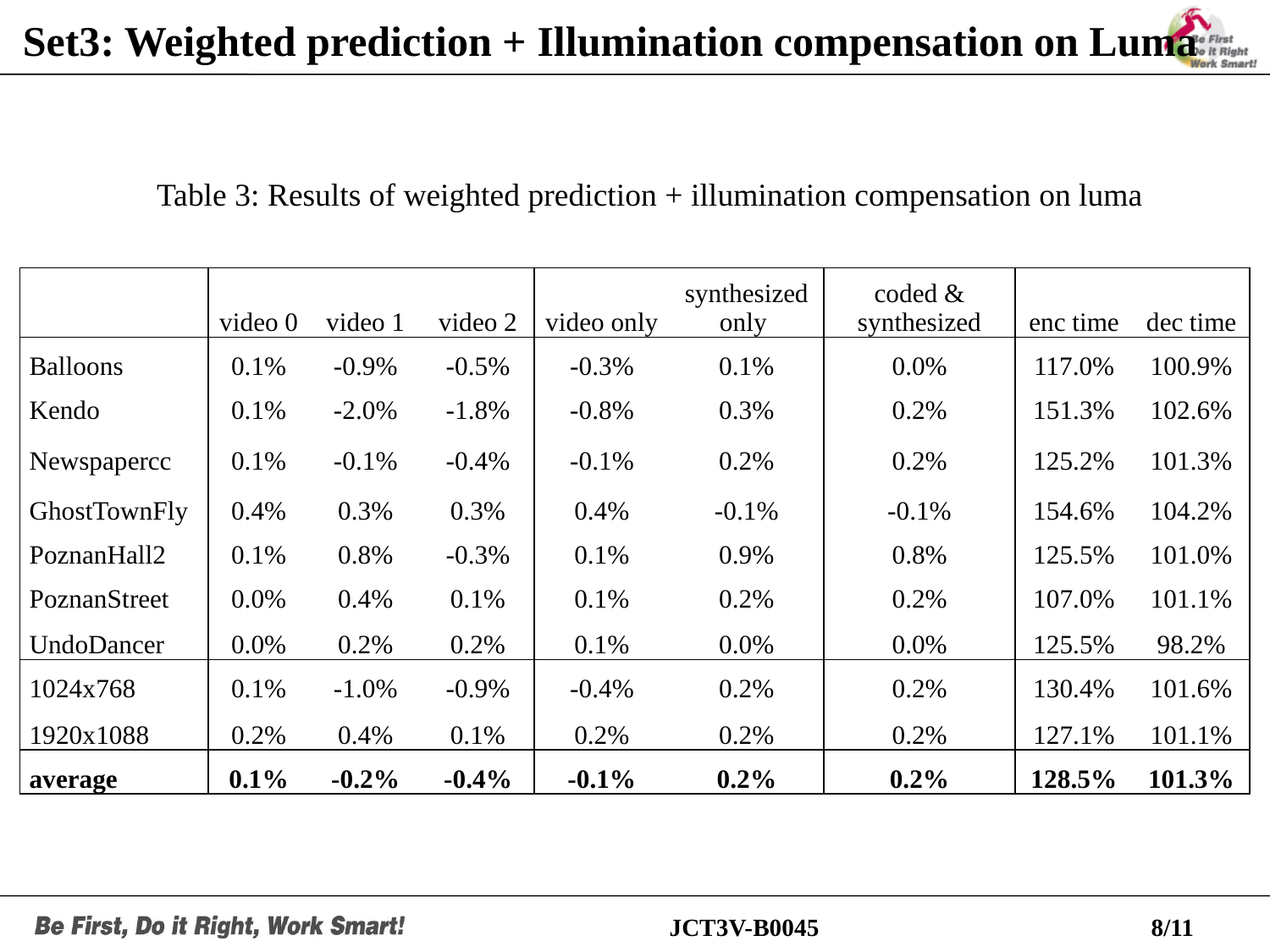

# Set3: Weighted prediction + Illumination compensation on Luma
Table 3: Results of weighted prediction + illumination compensation on luma
|  | video 0 | video 1 | video 2 | video only | synthesized only | coded & synthesized | enc time | dec time |
| --- | --- | --- | --- | --- | --- | --- | --- | --- |
| Balloons | 0.1% | -0.9% | -0.5% | -0.3% | 0.1% | 0.0% | 117.0% | 100.9% |
| Kendo | 0.1% | -2.0% | -1.8% | -0.8% | 0.3% | 0.2% | 151.3% | 102.6% |
| Newspapercc | 0.1% | -0.1% | -0.4% | -0.1% | 0.2% | 0.2% | 125.2% | 101.3% |
| GhostTownFly | 0.4% | 0.3% | 0.3% | 0.4% | -0.1% | -0.1% | 154.6% | 104.2% |
| PoznanHall2 | 0.1% | 0.8% | -0.3% | 0.1% | 0.9% | 0.8% | 125.5% | 101.0% |
| PoznanStreet | 0.0% | 0.4% | 0.1% | 0.1% | 0.2% | 0.2% | 107.0% | 101.1% |
| UndoDancer | 0.0% | 0.2% | 0.2% | 0.1% | 0.0% | 0.0% | 125.5% | 98.2% |
| 1024x768 | 0.1% | -1.0% | -0.9% | -0.4% | 0.2% | 0.2% | 130.4% | 101.6% |
| 1920x1088 | 0.2% | 0.4% | 0.1% | 0.2% | 0.2% | 0.2% | 127.1% | 101.1% |
| average | 0.1% | -0.2% | -0.4% | -0.1% | 0.2% | 0.2% | 128.5% | 101.3% |
JCT3V-B0045
8/11